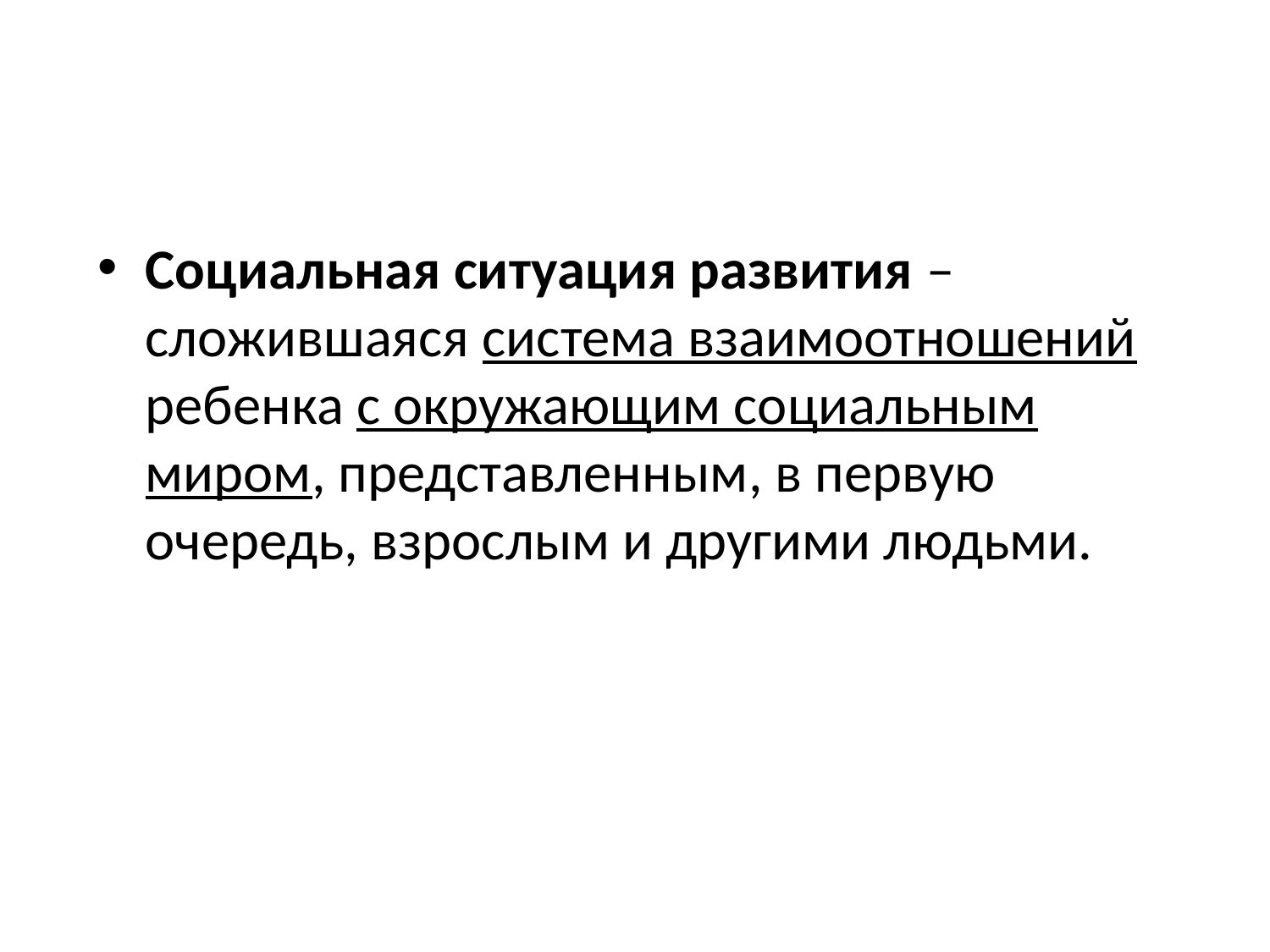

Социальная ситуация развития – сложившаяся система взаимоотношений ребенка с окружающим социальным миром, представленным, в первую очередь, взрослым и другими людьми.